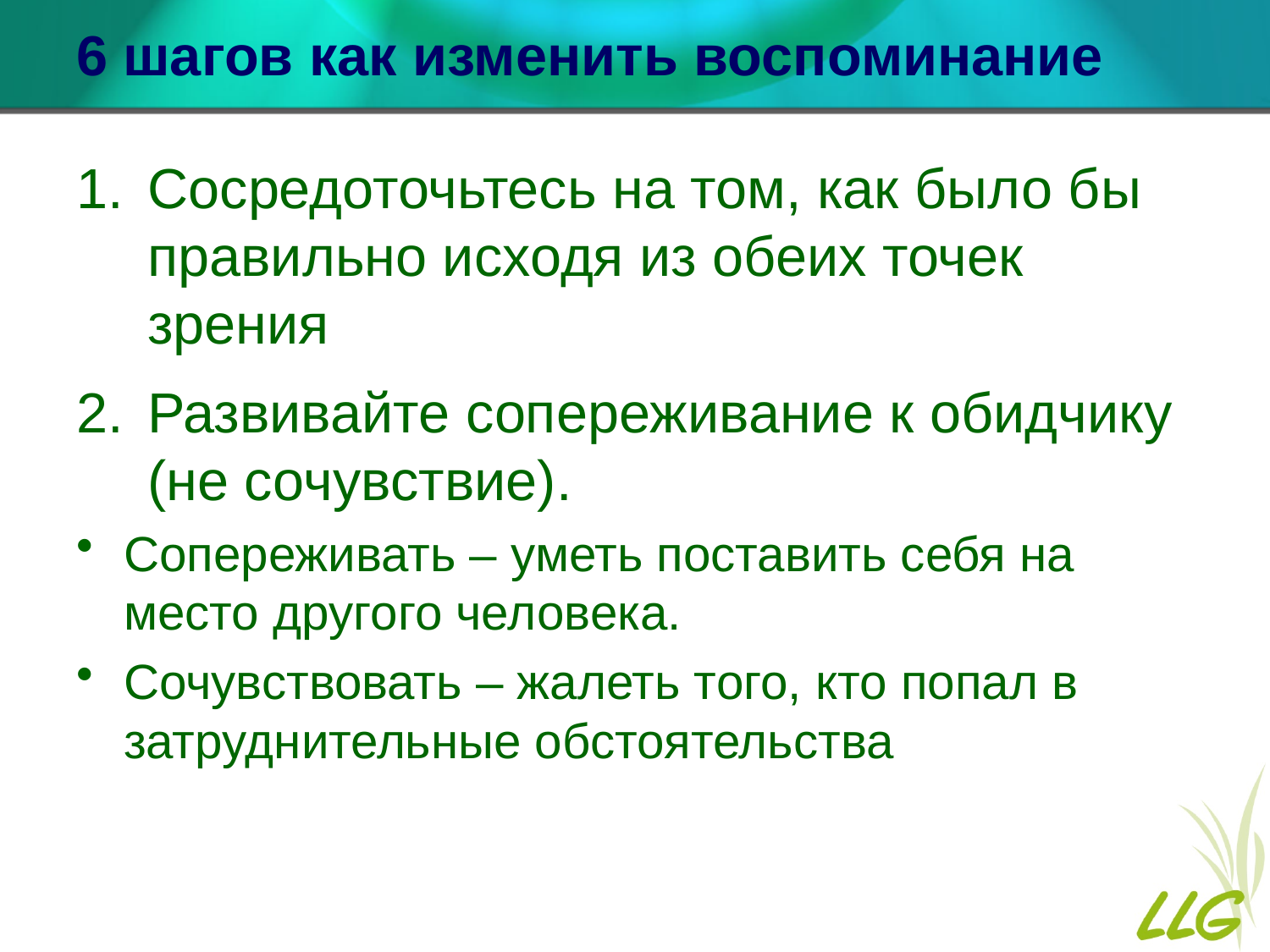

# 6 шагов как изменить воспоминание
Сосредоточьтесь на том, как было бы правильно исходя из обеих точек зрения
Развивайте сопереживание к обидчику (не сочувствие).
Сопереживать – уметь поставить себя на место другого человека.
Сочувствовать – жалеть того, кто попал в затруднительные обстоятельства